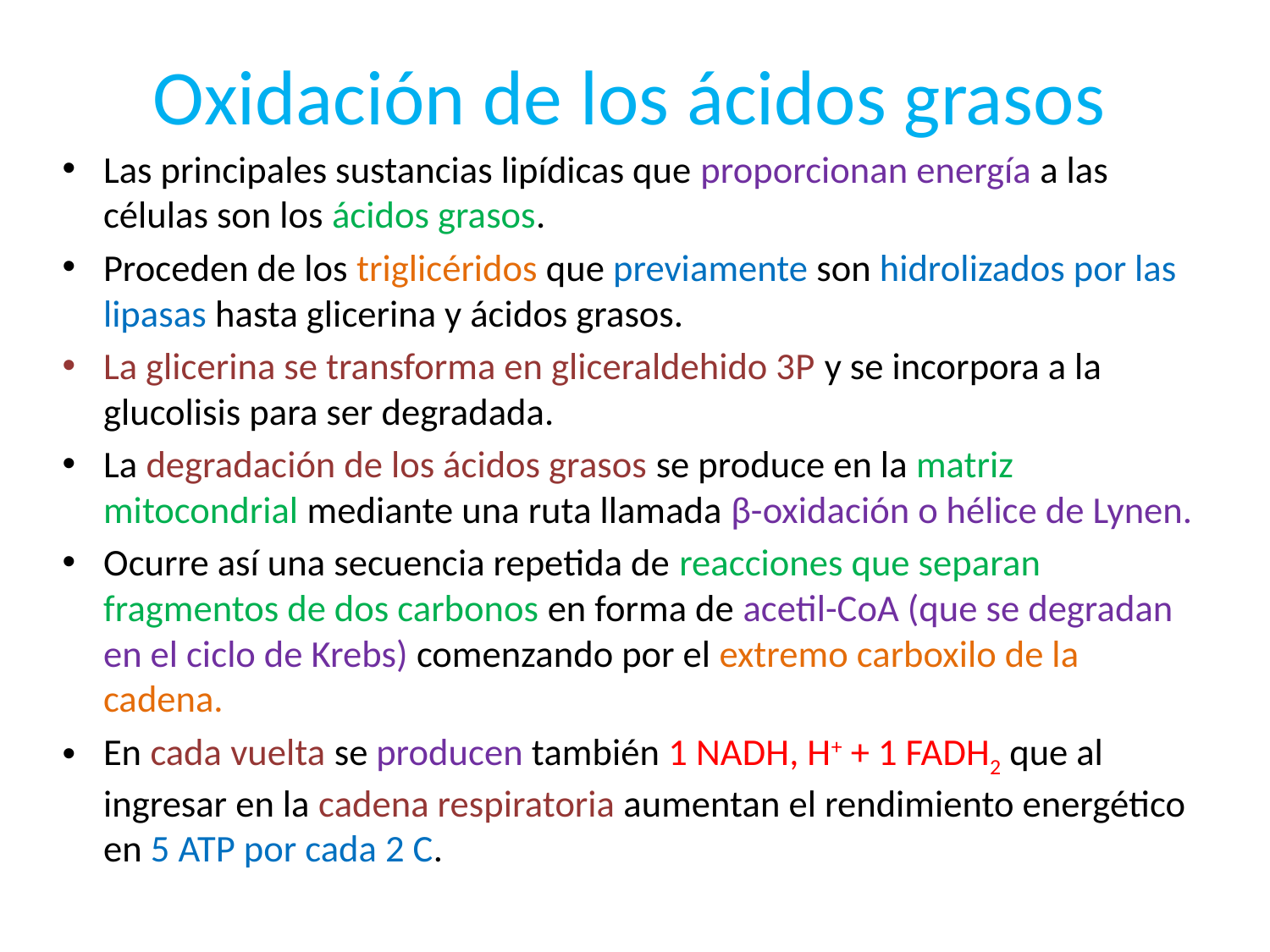

# Oxidación de los ácidos grasos
Las principales sustancias lipídicas que proporcionan energía a las células son los ácidos grasos.
Proceden de los triglicéridos que previamente son hidrolizados por las lipasas hasta glicerina y ácidos grasos.
La glicerina se transforma en gliceraldehido 3P y se incorpora a la glucolisis para ser degradada.
La degradación de los ácidos grasos se produce en la matriz mitocondrial mediante una ruta llamada β-oxidación o hélice de Lynen.
Ocurre así una secuencia repetida de reacciones que separan fragmentos de dos carbonos en forma de acetil-CoA (que se degradan en el ciclo de Krebs) comenzando por el extremo carboxilo de la cadena.
En cada vuelta se producen también 1 NADH, H+ + 1 FADH2 que al ingresar en la cadena respiratoria aumentan el rendimiento energético en 5 ATP por cada 2 C.